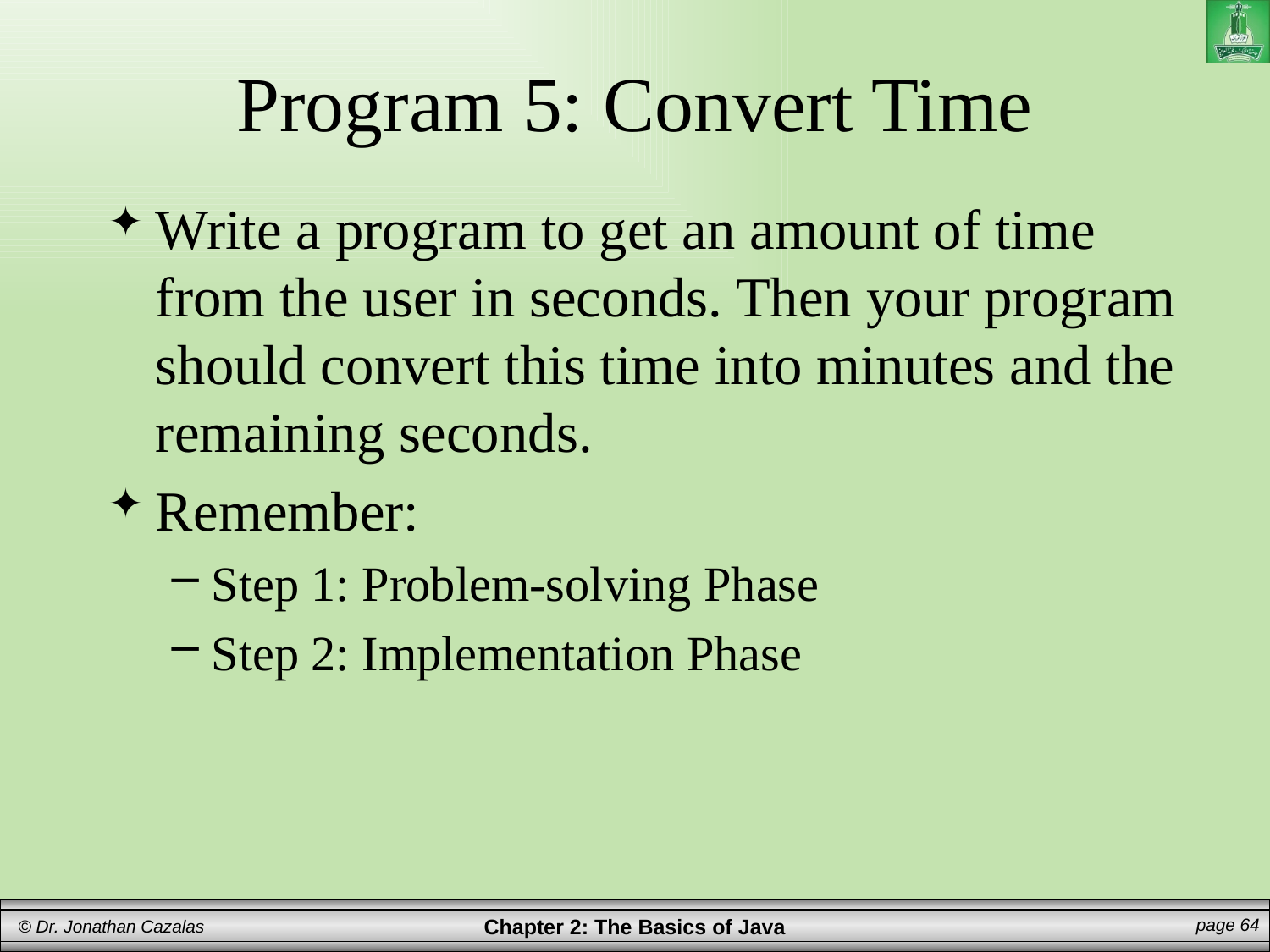

# Program 5: Convert Time
Write a program to get an amount of time from the user in seconds. Then your program should convert this time into minutes and the remaining seconds.
Remember:
Step 1: Problem-solving Phase
Step 2: Implementation Phase